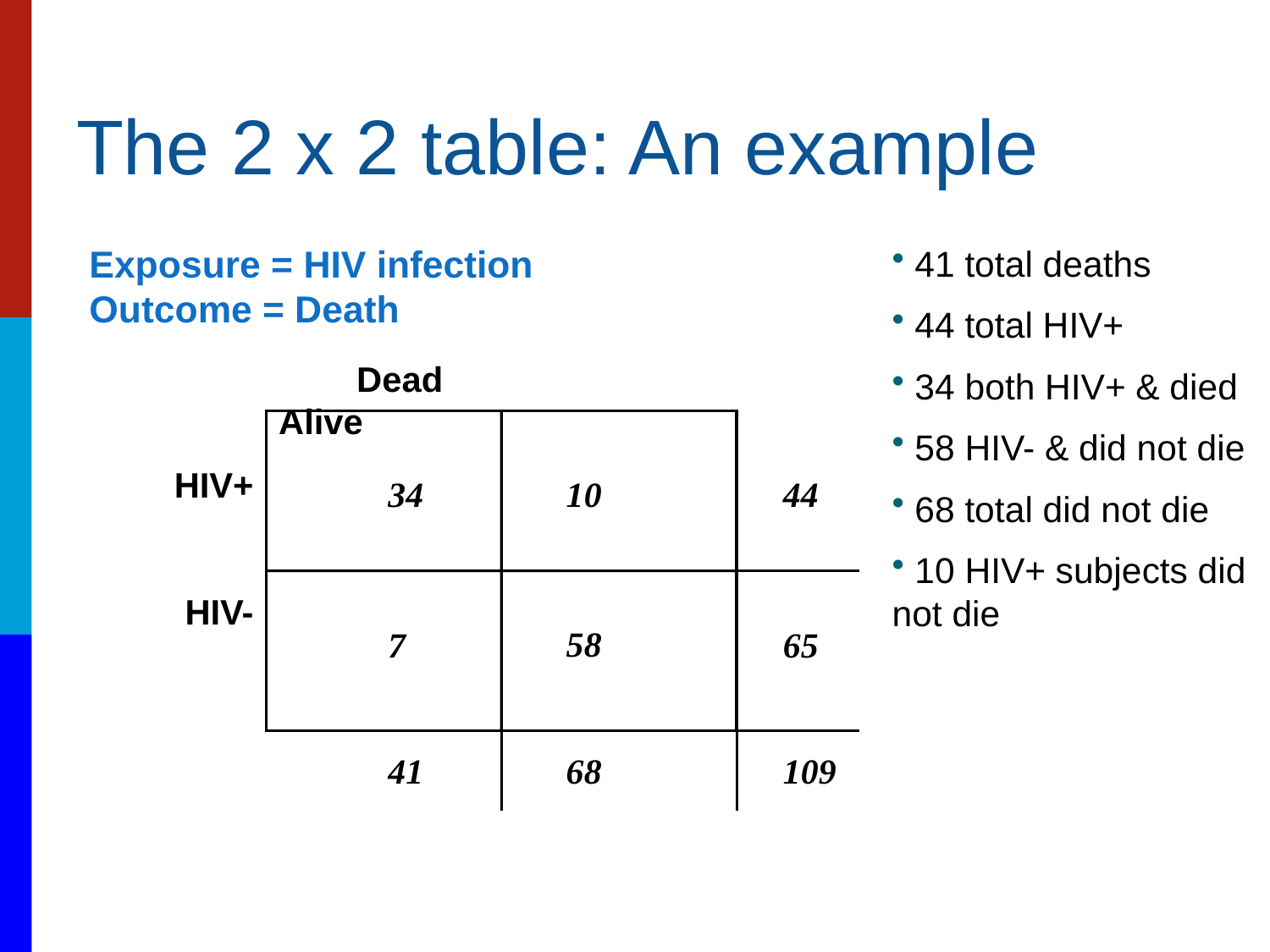

# The 2 x 2 table: An example
Exposure = HIV infection
Outcome = Death
 41 total deaths
 44 total HIV+
 34 both HIV+ & died
 58 HIV- & did not die
 68 total did not die
 10 HIV+ subjects did not die
        Dead		Alive

HIV+

HIV-
34
10
44
58
7
65
41
68
109